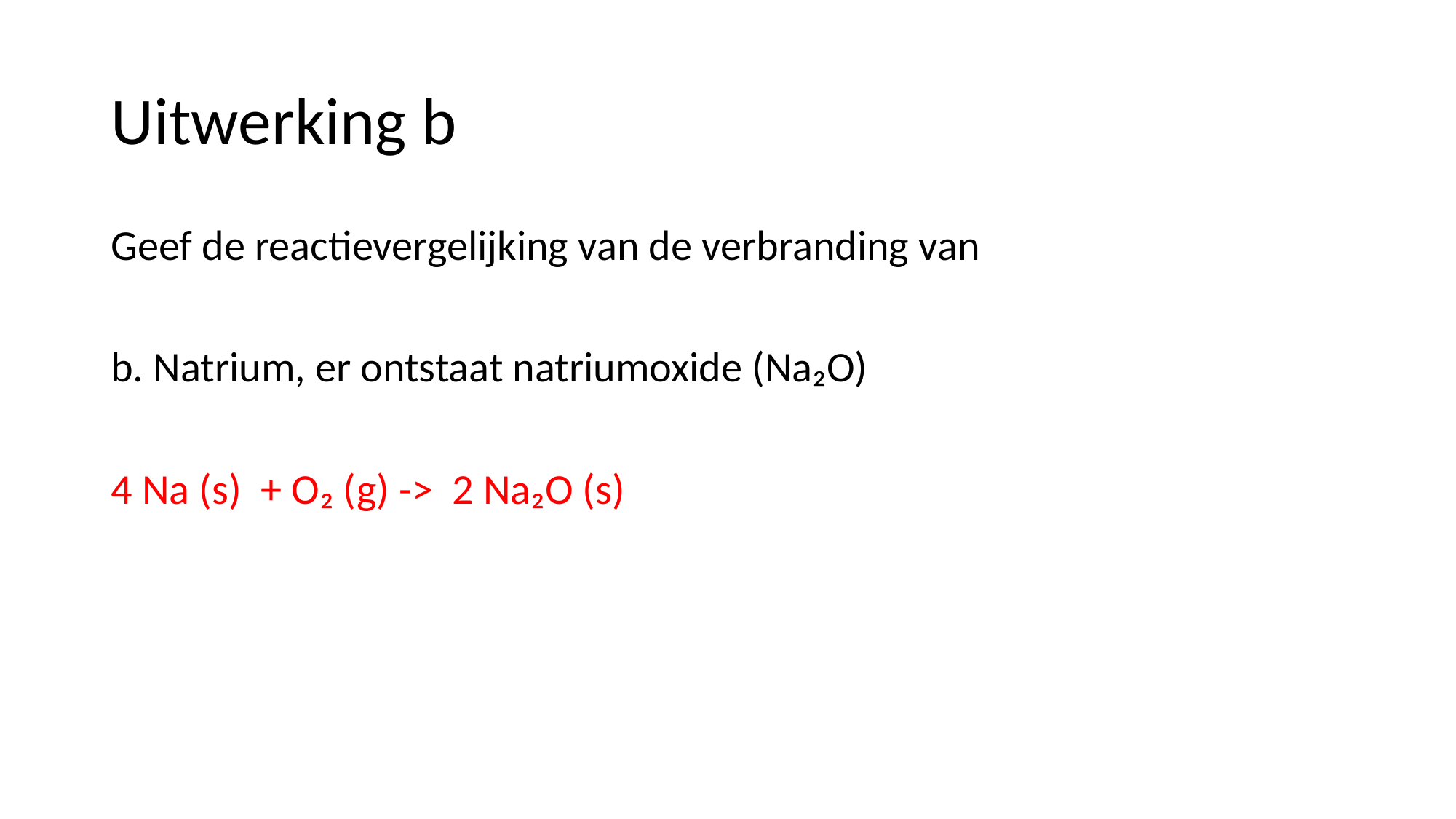

# Uitwerking b
Geef de reactievergelijking van de verbranding van

b. Natrium, er ontstaat natriumoxide (Na₂O)

4 Na (s)  + O₂ (g) ->  2 Na₂O (s)